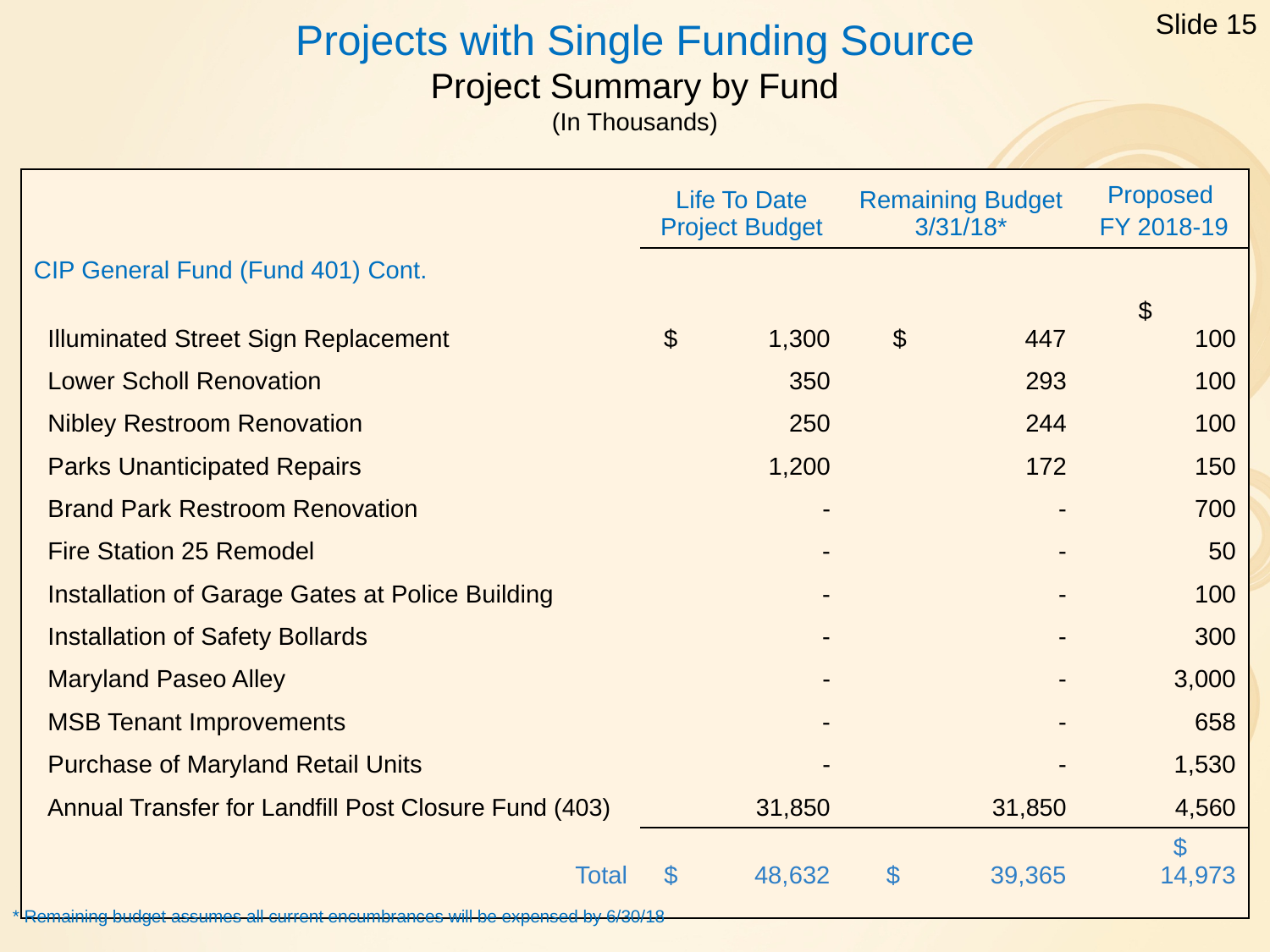

Slide 15
# Projects with Single Funding Source Project Summary by Fund (In Thousands)
|  | Life To Date Project Budget | Remaining Budget 3/31/18\* | Proposed FY 2018-19 |
| --- | --- | --- | --- |
| CIP General Fund (Fund 401) Cont. |  |  |  |
| Illuminated Street Sign Replacement | $ 1,300 | $ 447 | $ 100 |
| Lower Scholl Renovation | 350 | 293 | 100 |
| Nibley Restroom Renovation | 250 | 244 | 100 |
| Parks Unanticipated Repairs | 1,200 | 172 | 150 |
| Brand Park Restroom Renovation | - | - | 700 |
| Fire Station 25 Remodel | - | - | 50 |
| Installation of Garage Gates at Police Building | - | - | 100 |
| Installation of Safety Bollards | - | - | 300 |
| Maryland Paseo Alley | - | - | 3,000 |
| MSB Tenant Improvements | - | - | 658 |
| Purchase of Maryland Retail Units | - | - | 1,530 |
| Annual Transfer for Landfill Post Closure Fund (403) | 31,850 | 31,850 | 4,560 |
| Total | $ 48,632 | $ 39,365 | $ 14,973 |
|  |  |  |  |
* Remaining budget assumes all current encumbrances will be expensed by 6/30/18